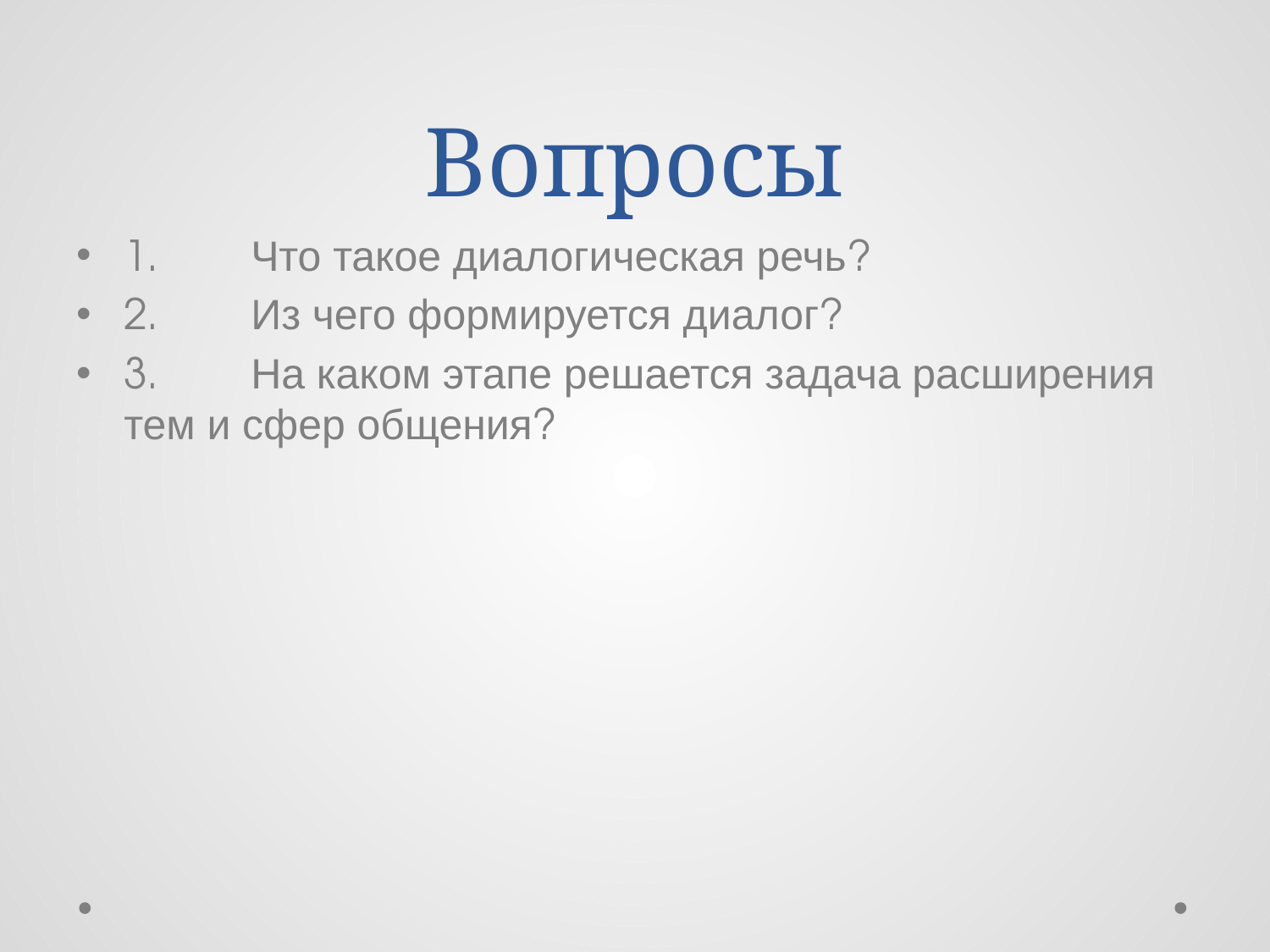

# Вопросы
1.	Что такое диалогическая речь?
2.	Из чего формируется диалог?
3.	На каком этапе решается задача расширения тем и сфер общения?